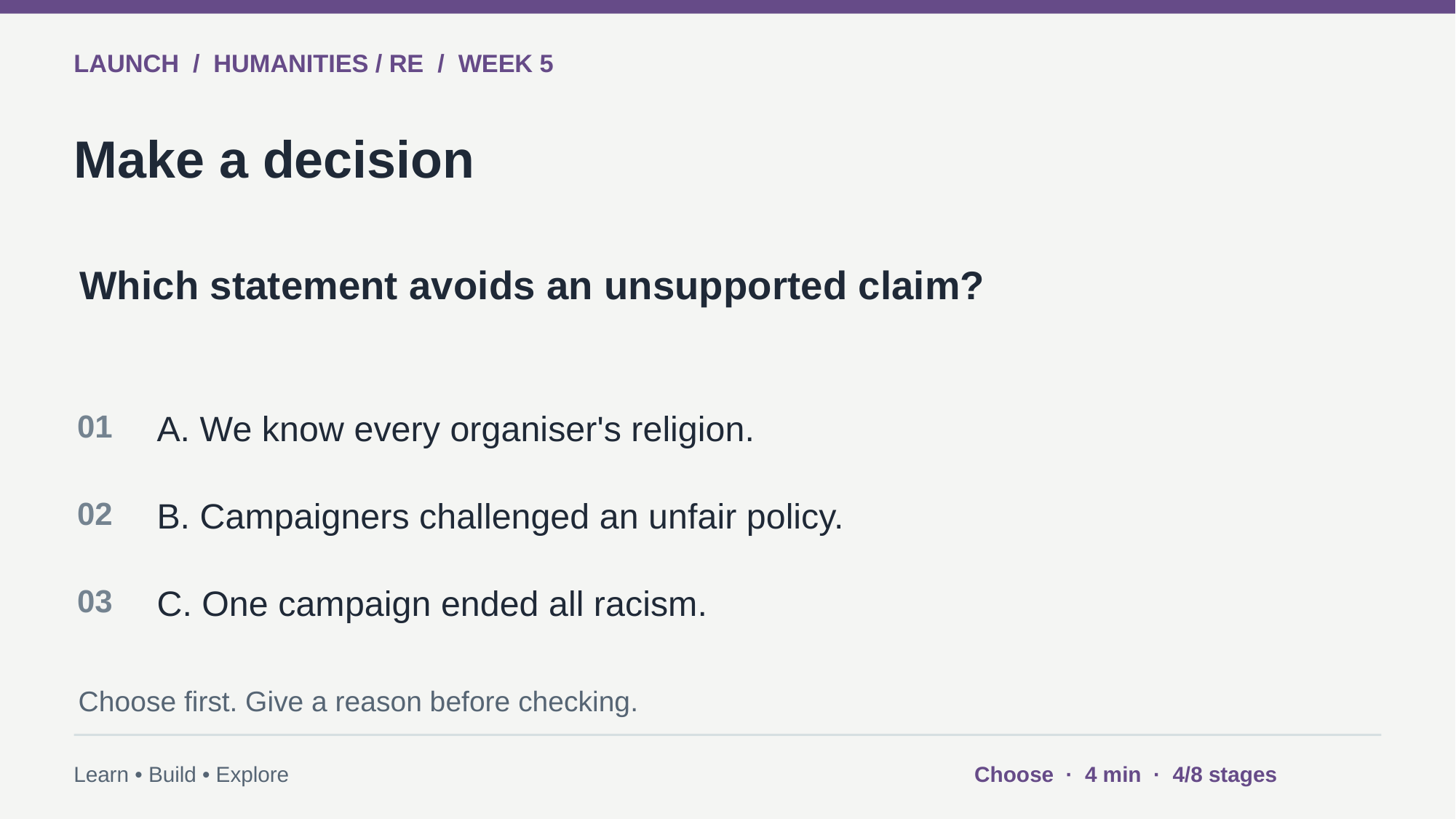

LAUNCH  /  HUMANITIES / RE  /  WEEK 5
Make a decision
Which statement avoids an unsupported claim?
01
A. We know every organiser's religion.
02
B. Campaigners challenged an unfair policy.
03
C. One campaign ended all racism.
Choose first. Give a reason before checking.

Learn • Build • Explore
Choose  ·  4 min  ·  4/8 stages